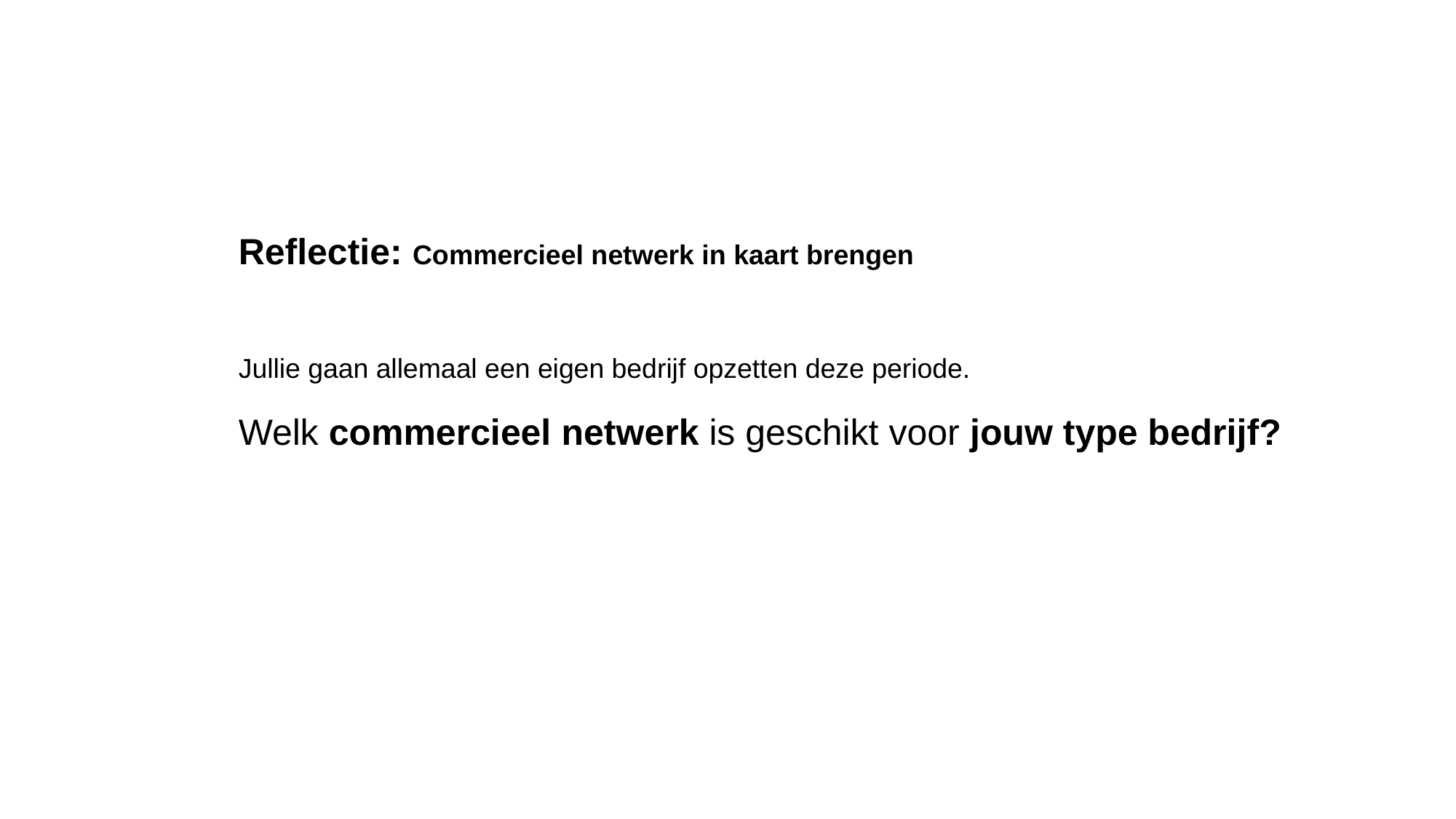

Reflectie: Commercieel netwerk in kaart brengen

Jullie gaan allemaal een eigen bedrijf opzetten deze periode.
Welk commercieel netwerk is geschikt voor jouw type bedrijf?